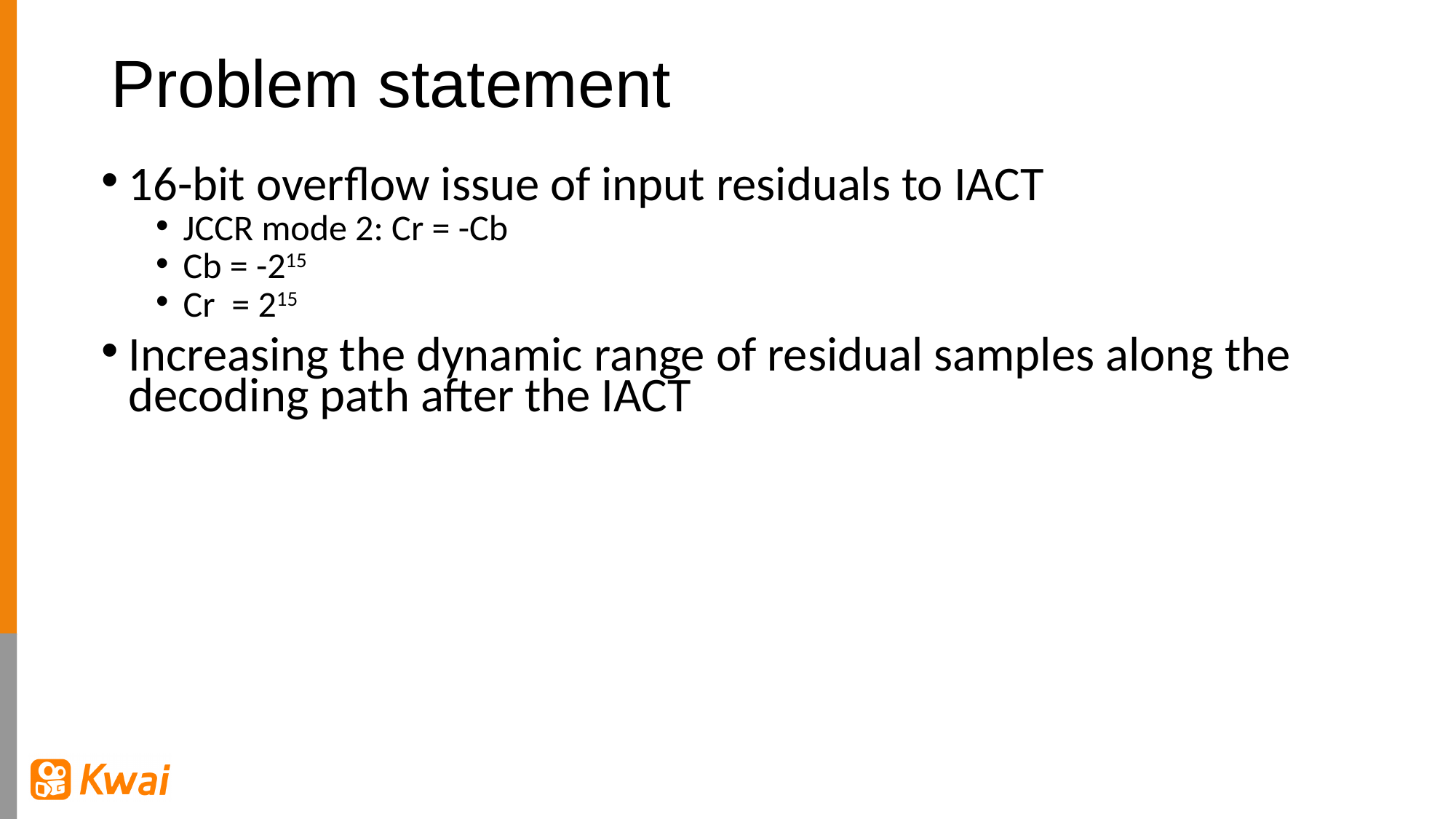

# Problem statement
16-bit overflow issue of input residuals to IACT
JCCR mode 2: Cr = -Cb
Cb = -215
Cr  = 215
Increasing the dynamic range of residual samples along the decoding path after the IACT